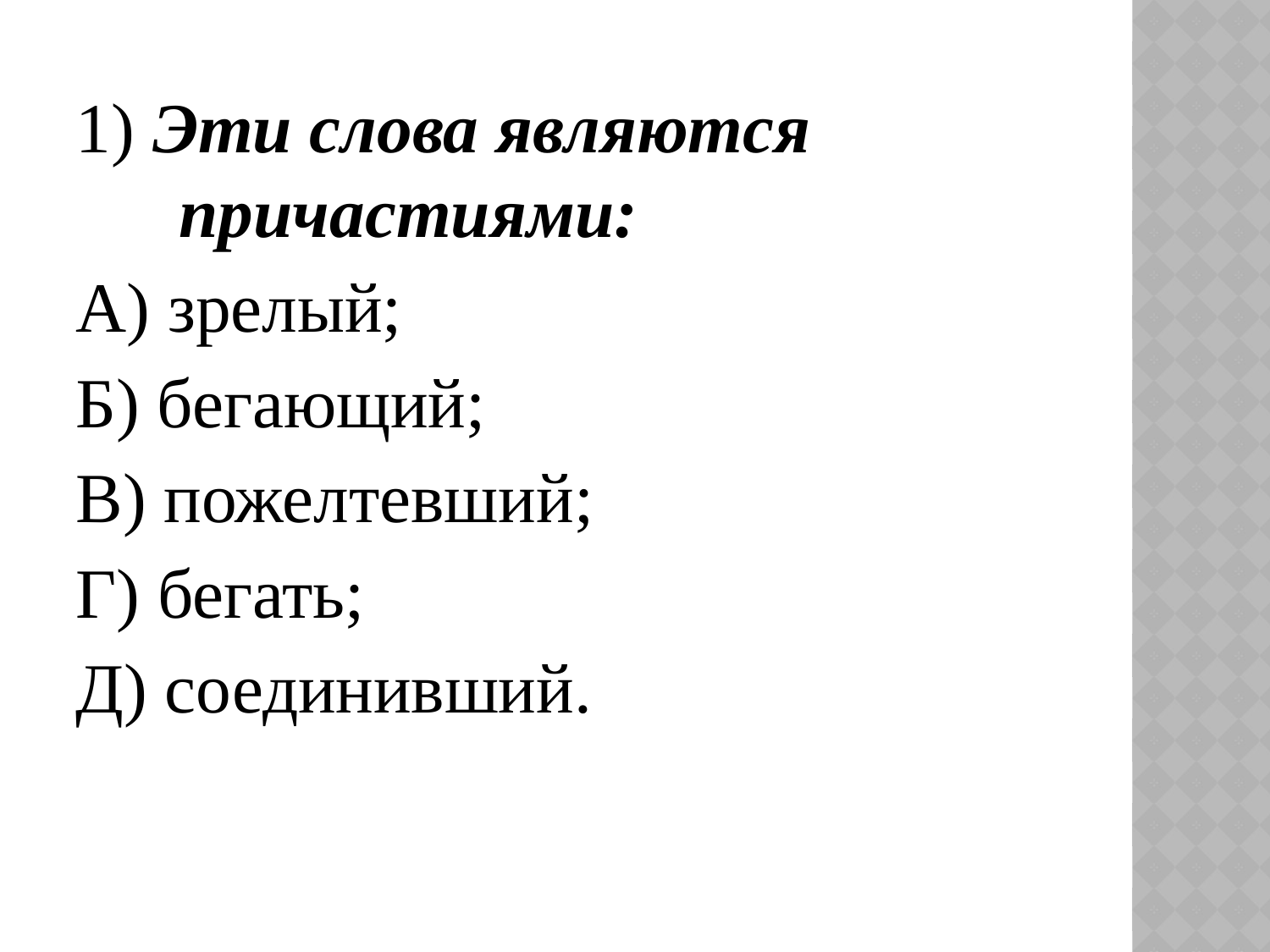

1) Эти слова являются причастиями:
А) зрелый;
Б) бегающий;
В) пожелтевший;
Г) бегать;
Д) соединивший.